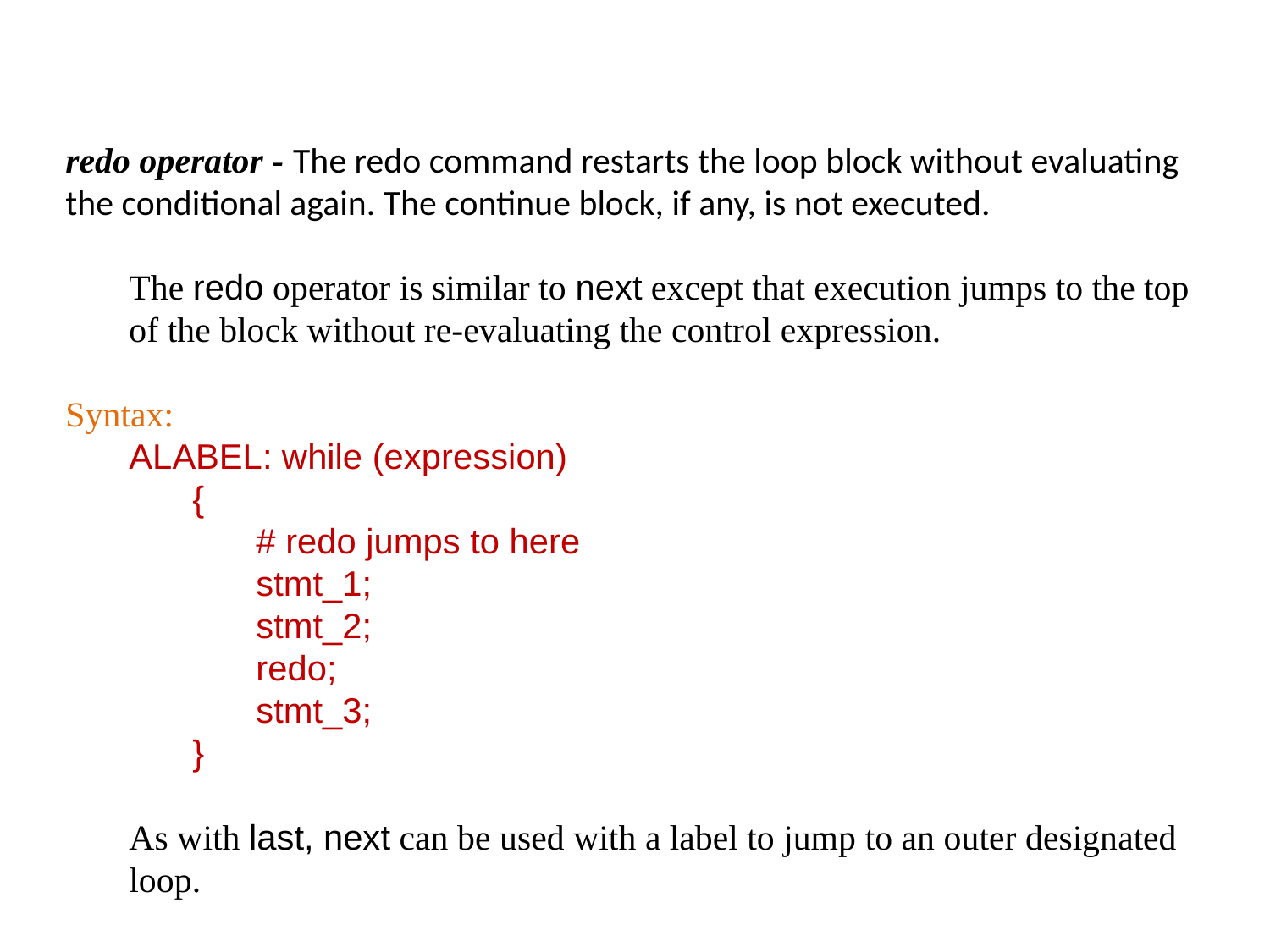

redo operator - The redo command restarts the loop block without evaluating the conditional again. The continue block, if any, is not executed.

	The redo operator is similar to next except that execution jumps to the top of the block without re-evaluating the control expression.

Syntax:
ALABEL: while (expression)
{
# redo jumps to here
stmt_1;
stmt_2;
redo;
stmt_3;
}

	As with last, next can be used with a label to jump to an outer designated loop.